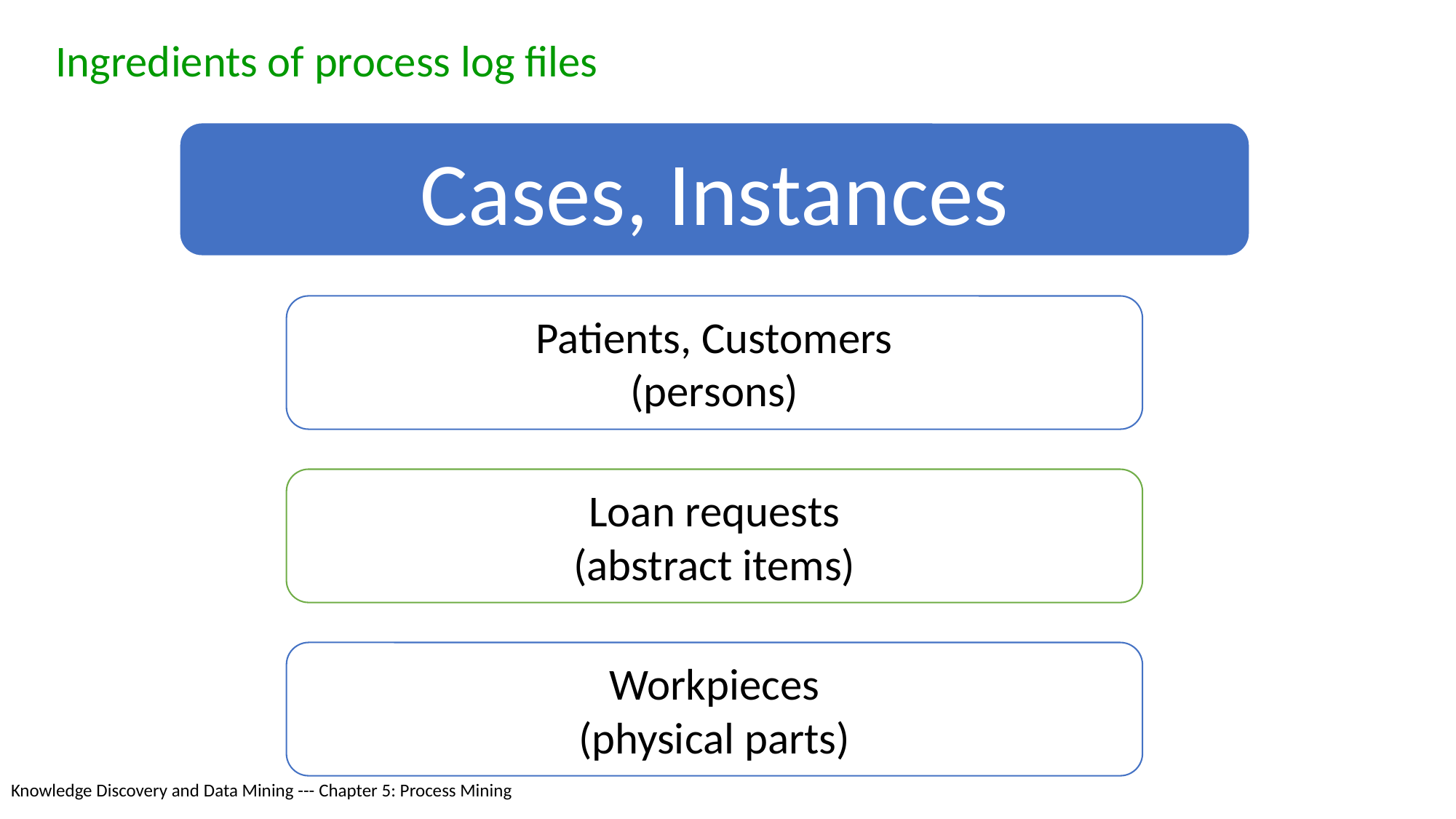

# Ingredients of process log files
Cases, Instances
Patients, Customers
(persons)
Loan requests
(abstract items)
Workpieces
(physical parts)
33
Knowledge Discovery and Data Mining --- Chapter 5: Process Mining